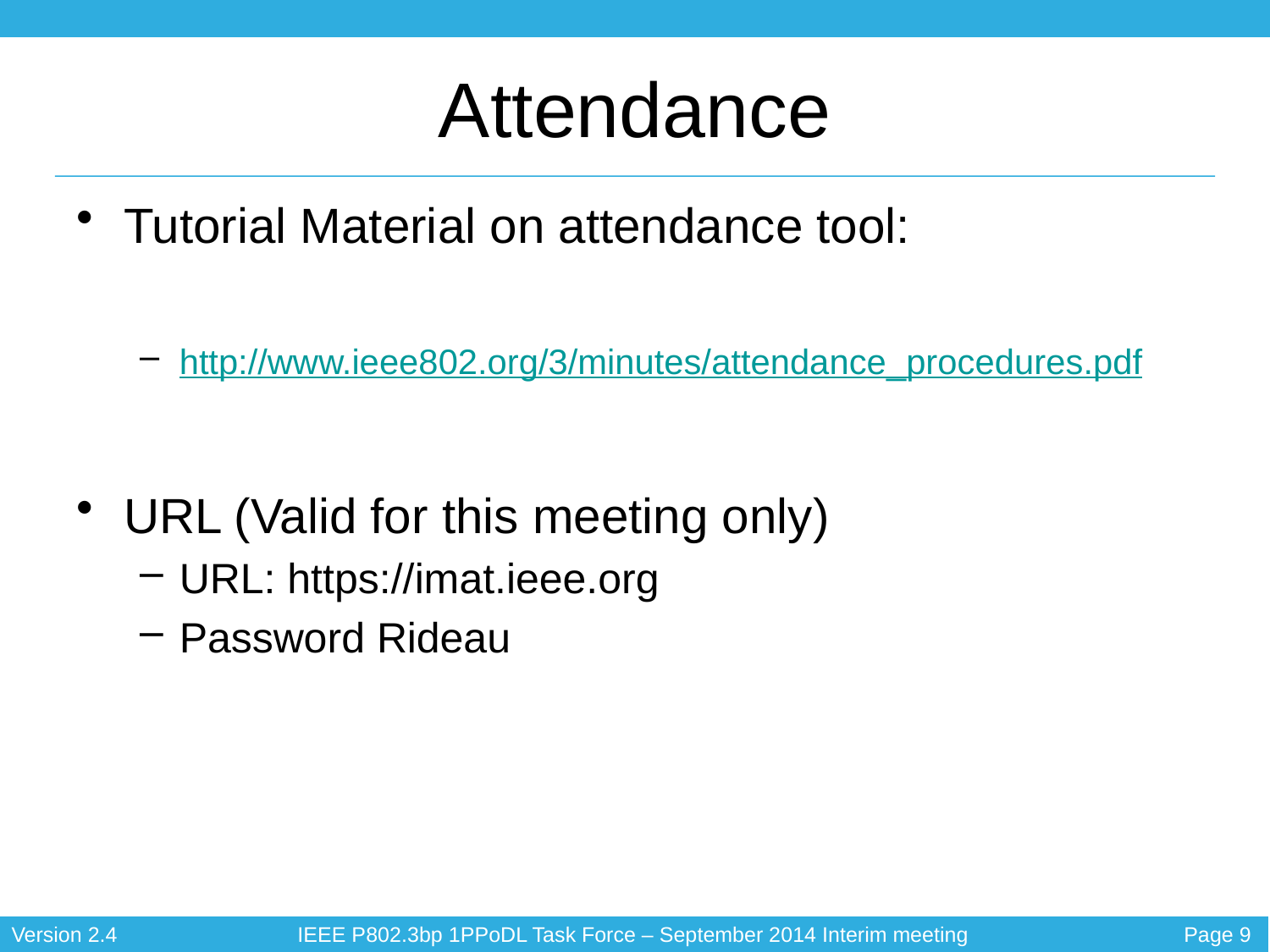

# Attendance
Tutorial Material on attendance tool:

http://www.ieee802.org/3/minutes/attendance_procedures.pdf

URL (Valid for this meeting only)
URL: https://imat.ieee.org
Password Rideau